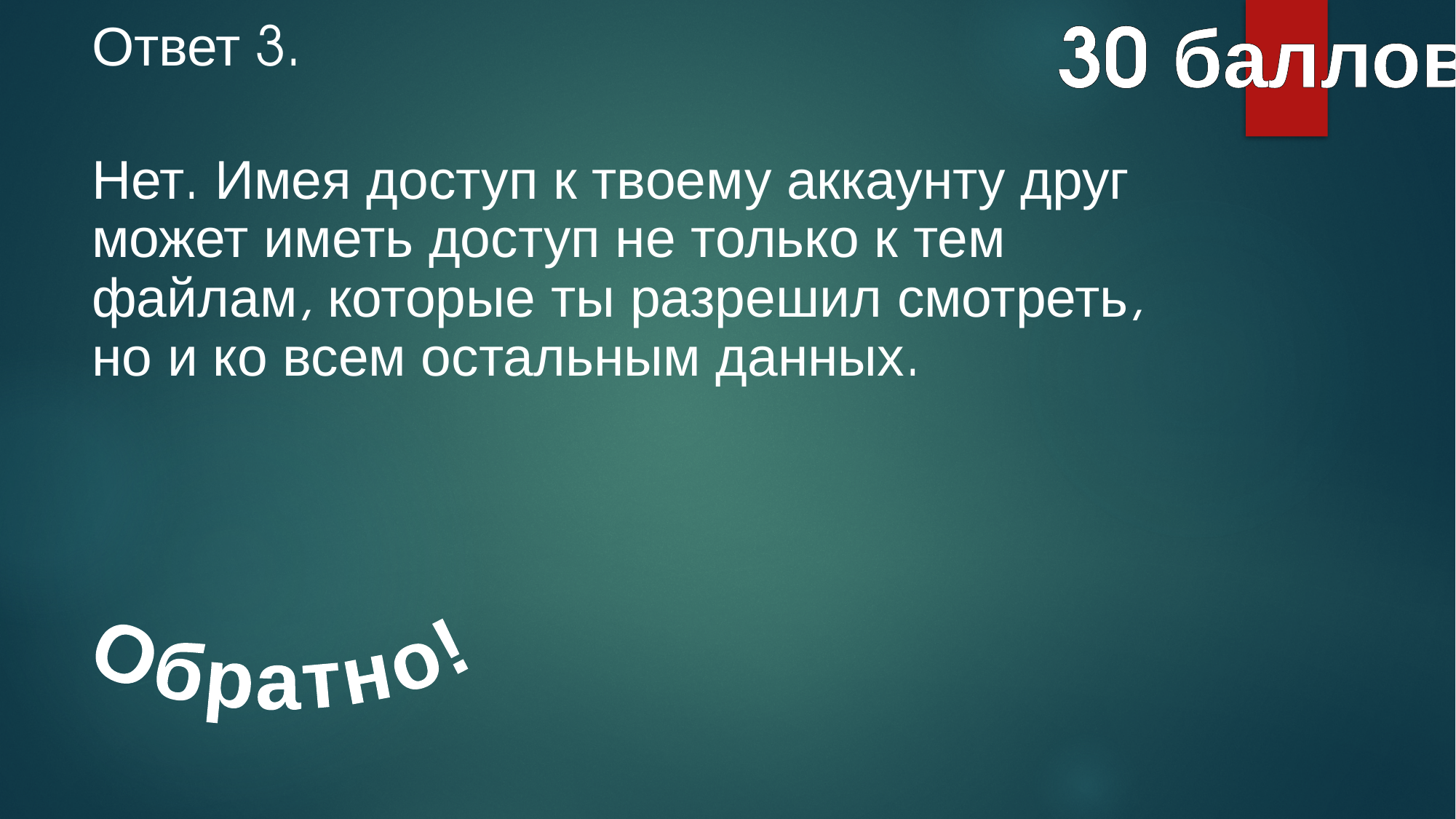

30 баллов
Ответ 3.
Нет. Имея доступ к твоему аккаунту друг может иметь доступ не только к тем файлам, которые ты разрешил смотреть, но и ко всем остальным данных.
Обратно!